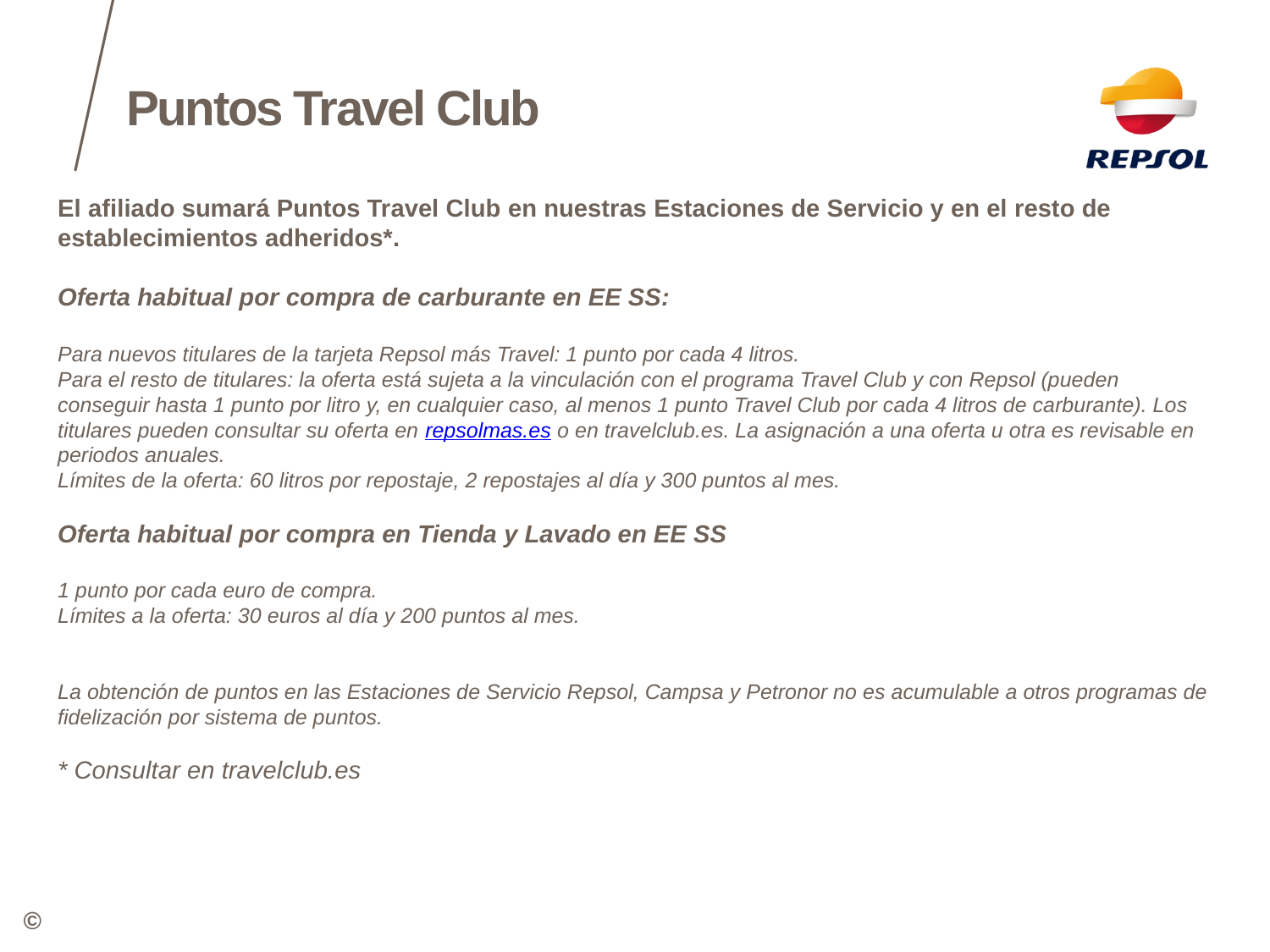

# Puntos Travel Club
El afiliado sumará Puntos Travel Club en nuestras Estaciones de Servicio y en el resto de establecimientos adheridos*.

Oferta habitual por compra de carburante en EE SS:

Para nuevos titulares de la tarjeta Repsol más Travel: 1 punto por cada 4 litros.
Para el resto de titulares: la oferta está sujeta a la vinculación con el programa Travel Club y con Repsol (pueden conseguir hasta 1 punto por litro y, en cualquier caso, al menos 1 punto Travel Club por cada 4 litros de carburante). Los titulares pueden consultar su oferta en repsolmas.es o en travelclub.es. La asignación a una oferta u otra es revisable en periodos anuales.
Límites de la oferta: 60 litros por repostaje, 2 repostajes al día y 300 puntos al mes.

Oferta habitual por compra en Tienda y Lavado en EE SS
1 punto por cada euro de compra.
Límites a la oferta: 30 euros al día y 200 puntos al mes.

La obtención de puntos en las Estaciones de Servicio Repsol, Campsa y Petronor no es acumulable a otros programas de fidelización por sistema de puntos.

* Consultar en travelclub.es